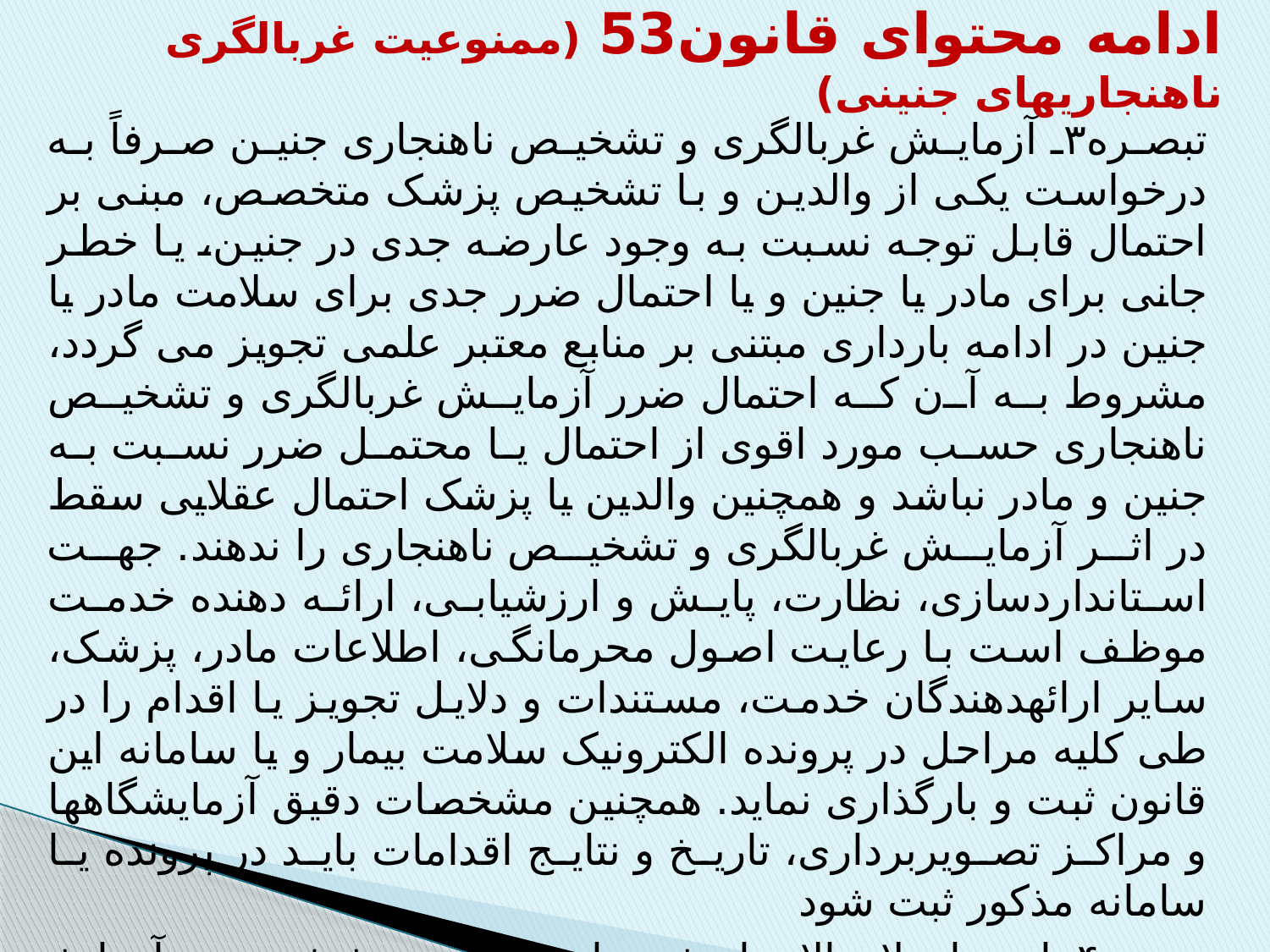

# ادامه محتوای قانون53 (ممنوعیت غربالگری ناهنجاریهای جنینی)
تبصره۳ـ آزمایش غربالگری و تشخیص ناهنجاری جنین صرفاً به درخواست یکی از والدین و با تشخیص پزشک متخصص، مبنی بر احتمال قابل توجه نسبت به وجود عارضه جدی در جنین، یا خطر جانی برای مادر یا جنین و یا احتمال ضرر جدی برای سلامت مادر یا جنین در ادامه بارداری مبتنی بر منابع معتبر علمی تجویز می گردد، مشروط به آن که احتمال ضرر آزمایش غربالگری و تشخیص ناهنجاری حسب مورد اقوی از احتمال یا محتمل ضرر نسبت به جنین و مادر نباشد و همچنین والدین یا پزشک احتمال عقلایی سقط در اثر آزمایش غربالگری و تشخیص ناهنجاری را ندهند. جهت استانداردسازی، نظارت، پایش و ارزشیابی، ارائه دهنده خدمت موظف است با رعایت اصول محرمانگی، اطلاعات مادر، پزشک، سایر ارائه­دهندگان خدمت، مستندات و دلایل تجویز یا اقدام را در طی کلیه مراحل در پرونده الکترونیک سلامت بیمار و یا سامانه این قانون ثبت و بارگذاری نماید. همچنین مشخصات دقیق آزمایشگاهها و مراکز تصویربرداری، تاریخ و نتایج اقدامات باید در پرونده یا سامانه مذکور ثبت شود
تبصره۴ـ از زمان لازم­الاجراء شدن این قانون، پوشش هزینه آزمایش­ها و تصویربرداری­های مربوط به مادر و جنین از سوی نظام بیمه ای اعم از پایه و تکمیلی (خصوصی و غیرخصوصی) صرفاً بر اساس این ماده و در صورت رعایت مفاد آن قابل انجام است